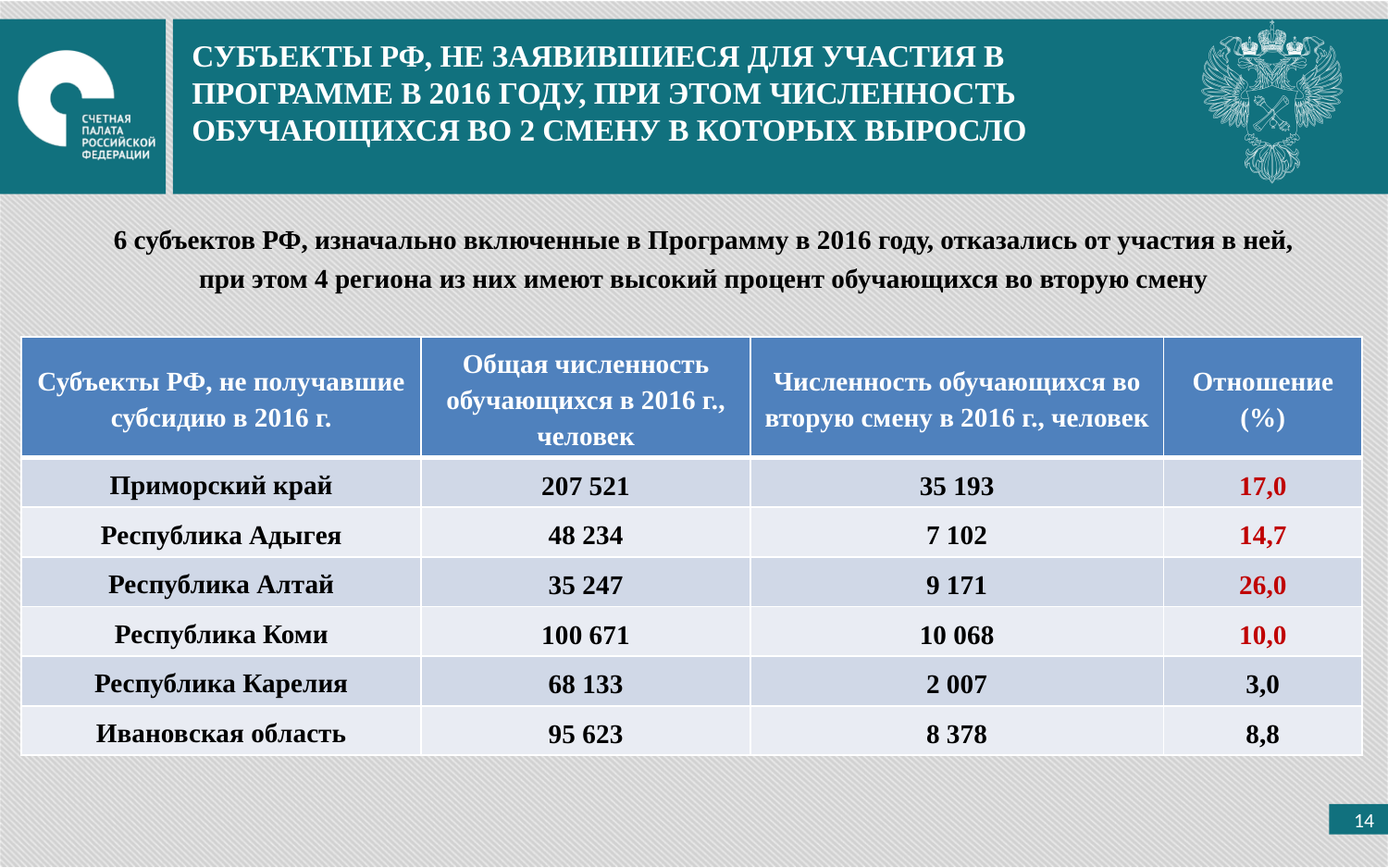

СУБЪЕКТЫ РФ, НЕ ЗАЯВИВШИЕСЯ ДЛЯ УЧАСТИЯ В ПРОГРАММЕ В 2016 ГОДУ, ПРИ ЭТОМ ЧИСЛЕННОСТЬ ОБУЧАЮЩИХСЯ ВО 2 СМЕНУ В КОТОРЫХ ВЫРОСЛО
6 субъектов РФ, изначально включенные в Программу в 2016 году, отказались от участия в ней, при этом 4 региона из них имеют высокий процент обучающихся во вторую смену
| Субъекты РФ, не получавшие субсидию в 2016 г. | Общая численность обучающихся в 2016 г., человек | Численность обучающихся во вторую смену в 2016 г., человек | Отношение (%) |
| --- | --- | --- | --- |
| Приморский край | 207 521 | 35 193 | 17,0 |
| Республика Адыгея | 48 234 | 7 102 | 14,7 |
| Республика Алтай | 35 247 | 9 171 | 26,0 |
| Республика Коми | 100 671 | 10 068 | 10,0 |
| Республика Карелия | 68 133 | 2 007 | 3,0 |
| Ивановская область | 95 623 | 8 378 | 8,8 |